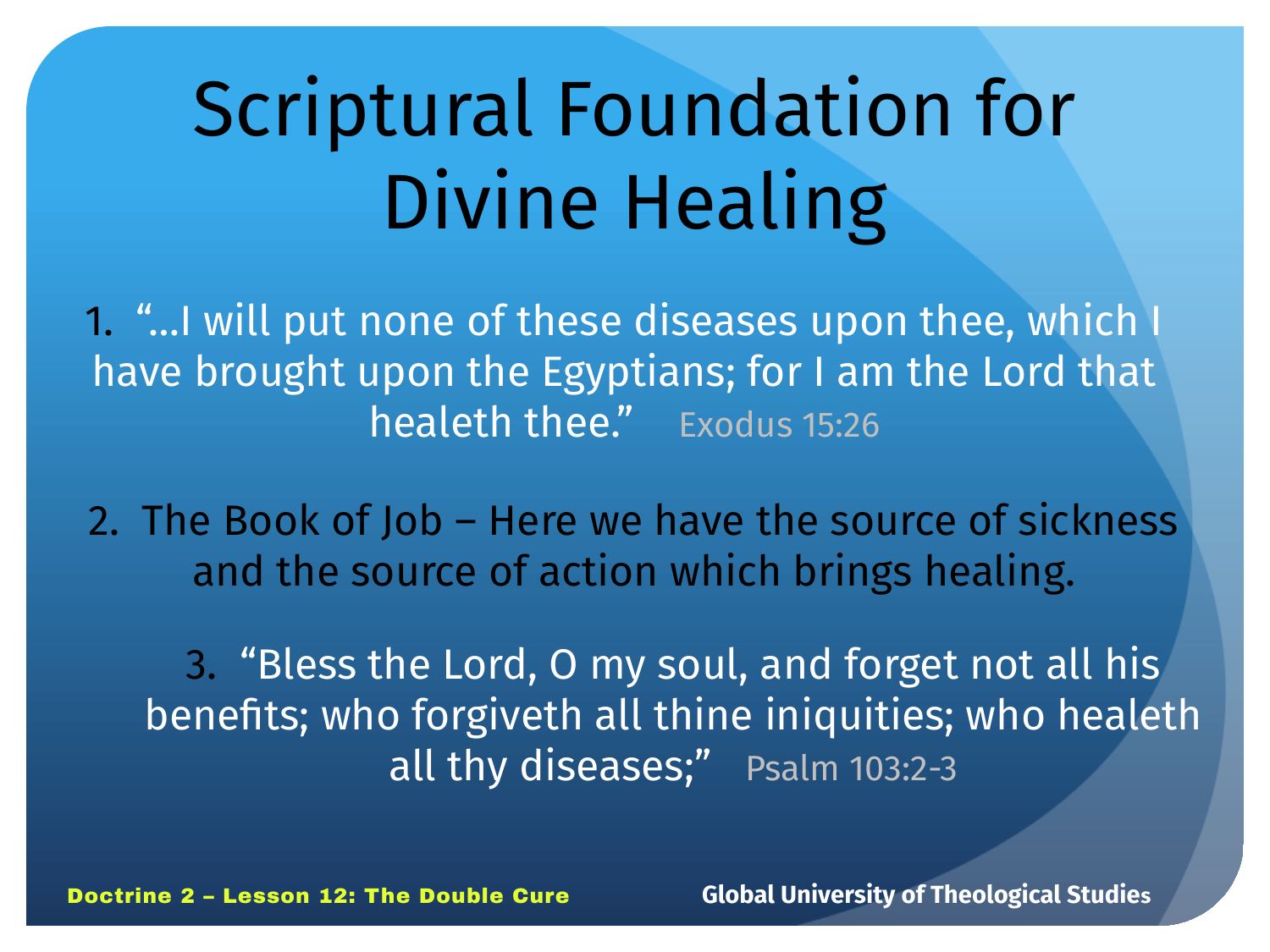

Scriptural Foundation for Divine Healing
1.  “…I will put none of these diseases upon thee, which I have brought upon the Egyptians; for I am the Lord that healeth thee.”    Exodus 15:26
2.  The Book of Job – Here we have the source of sickness and the source of action which brings healing.
3.  “Bless the Lord, O my soul, and forget not all his benefits; who forgiveth all thine iniquities; who healeth all thy diseases;”   Psalm 103:2-3
Doctrine 2 – Lesson 12: The Double Cure		Global University of Theological Studies